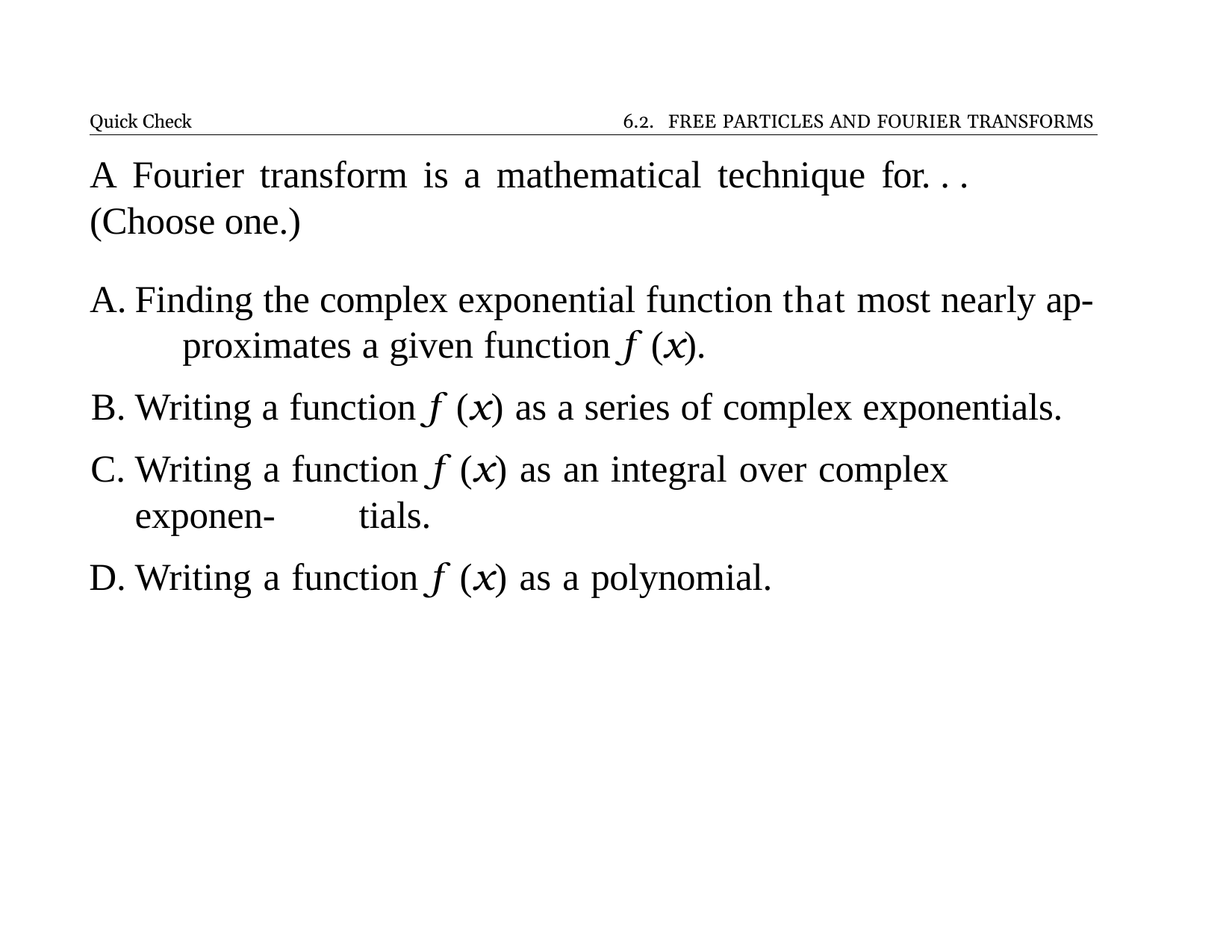

Quick Check	6.2.  FREE PARTICLES AND FOURIER TRANSFORMS

# A Fourier transform is a mathematical technique for. . . (Choose one.)
Finding the complex exponential function that most nearly ap- 	proximates a given function f (x).
Writing a function f (x) as a series of complex exponentials.
Writing a function f (x) as an integral over complex exponen- 	tials.
Writing a function f (x) as a polynomial.